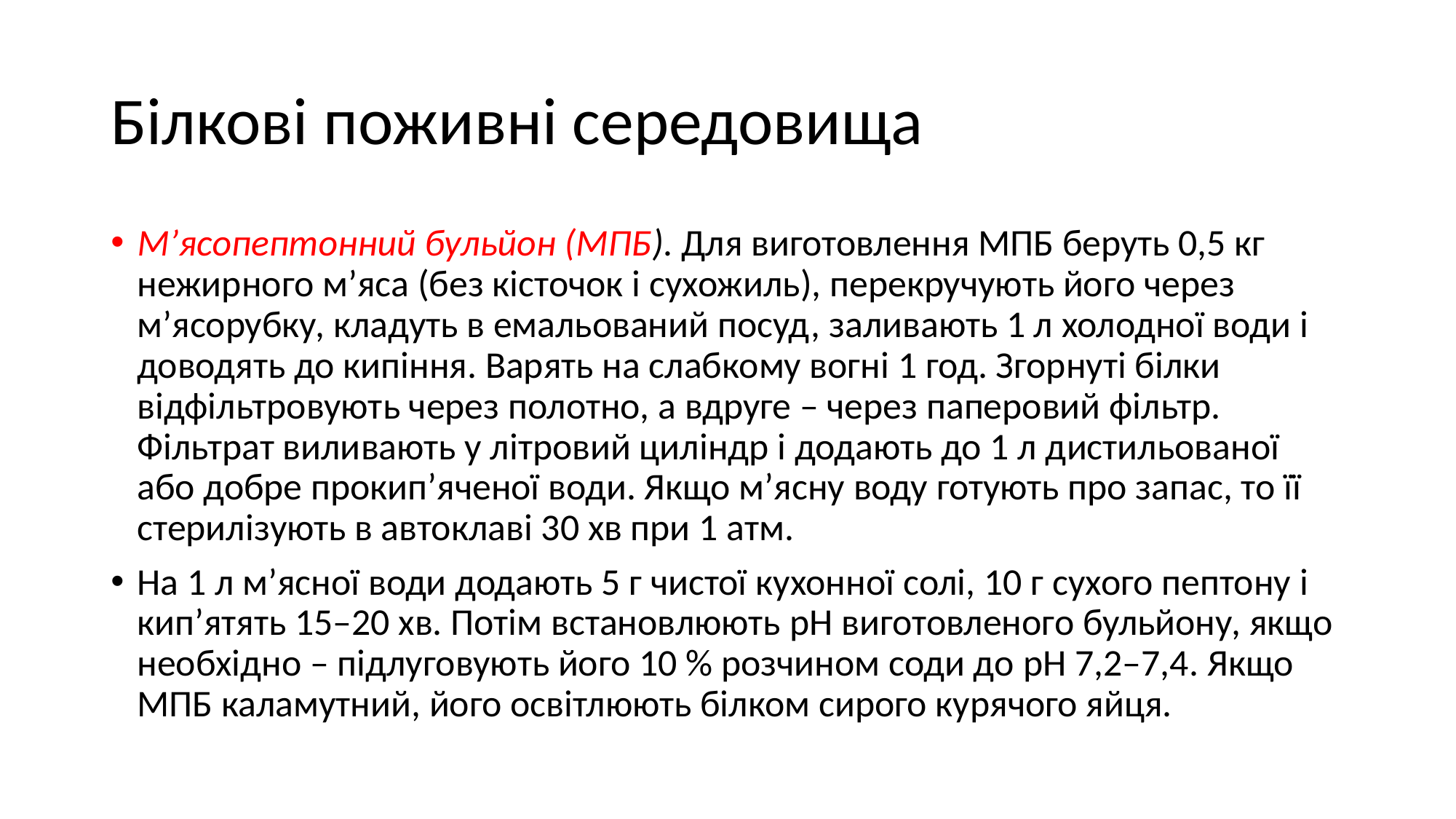

# Білкові поживні середовища
М’ясопептонний бульйон (МПБ). Для виготовлення МПБ беруть 0,5 кг нежирного м’яса (без кісточок і сухожиль), перекручують його через м’ясорубку, кладуть в емальований посуд, заливають 1 л холодної води і доводять до кипіння. Варять на слабкому вогні 1 год. Згорнуті білки відфільтровують через полотно, а вдруге – через паперовий фільтр. Фільтрат виливають у літровий циліндр і додають до 1 л дистильованої або добре прокип’яченої води. Якщо м’ясну воду готують про запас, то її стерилізують в автоклаві 30 хв при 1 атм.
На 1 л м’ясної води додають 5 г чистої кухонної солі, 10 г сухого пептону і кип’ятять 15–20 хв. Потім встановлюють pH виготовленого бульйону, якщо необхідно – підлуговують його 10 % розчином соди до pH 7,2–7,4. Якщо МПБ каламутний, його освітлюють білком сирого курячого яйця.